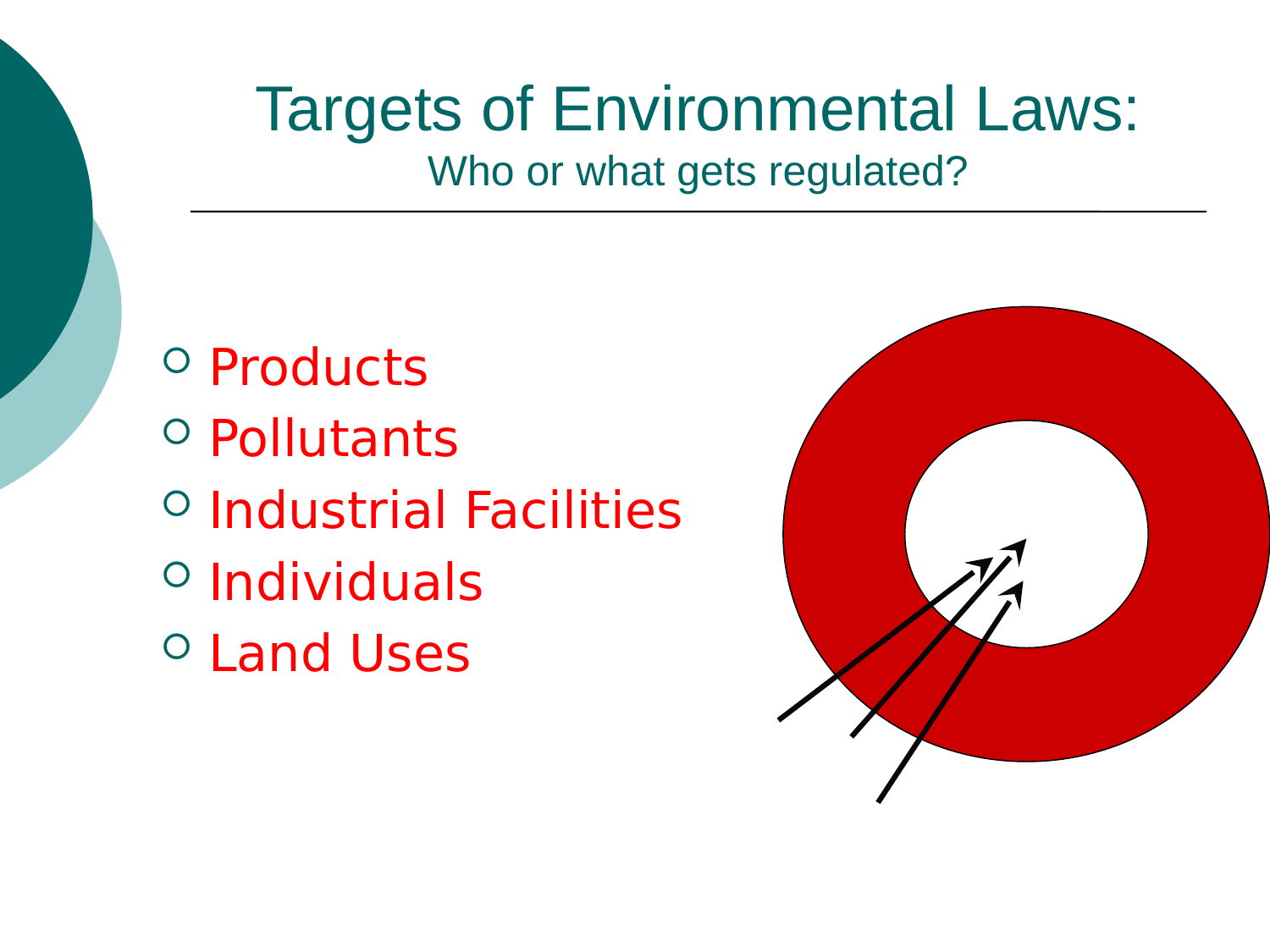

# Targets of Environmental Laws: Who or what gets regulated?

Products
Pollutants
Industrial Facilities
Individuals
Land Uses